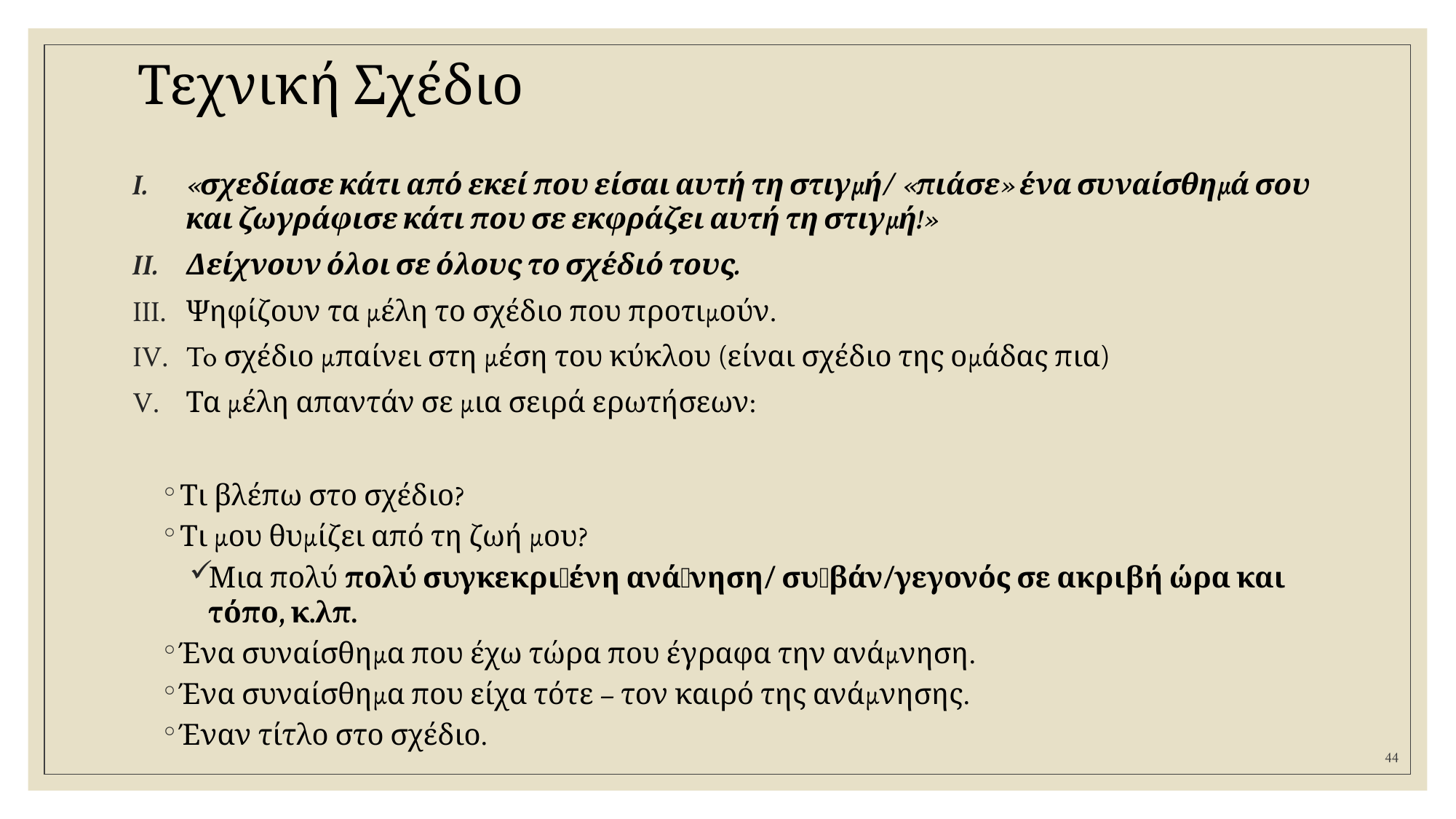

# Τεχνική Σχέδιο
«σχεδίασε κάτι από εκεί που είσαι αυτή τη στιγμή/ «πιάσε» ένα συναίσθημά σου και ζωγράφισε κάτι που σε εκφράζει αυτή τη στιγμή!»
Δείχνουν όλοι σε όλους το σχέδιό τους.
Ψηφίζουν τα μέλη το σχέδιο που προτιμούν.
To σχέδιο μπαίνει στη μέση του κύκλου (είναι σχέδιο της ομάδας πια)
Τα μέλη απαντάν σε μια σειρά ερωτήσεων:

Τι βλέπω στο σχέδιο?
Τι μου θυμίζει από τη ζωή μου?
Μια πολύ πολύ συγκεκριμένη ανάμνηση/ συμβάν/γεγονός σε ακριβή ώρα και τόπο, κ.λπ.
Ένα συναίσθημα που έχω τώρα που έγραφα την ανάμνηση.
Ένα συναίσθημα που είχα τότε – τον καιρό της ανάμνησης.
Έναν τίτλο στο σχέδιο.

44